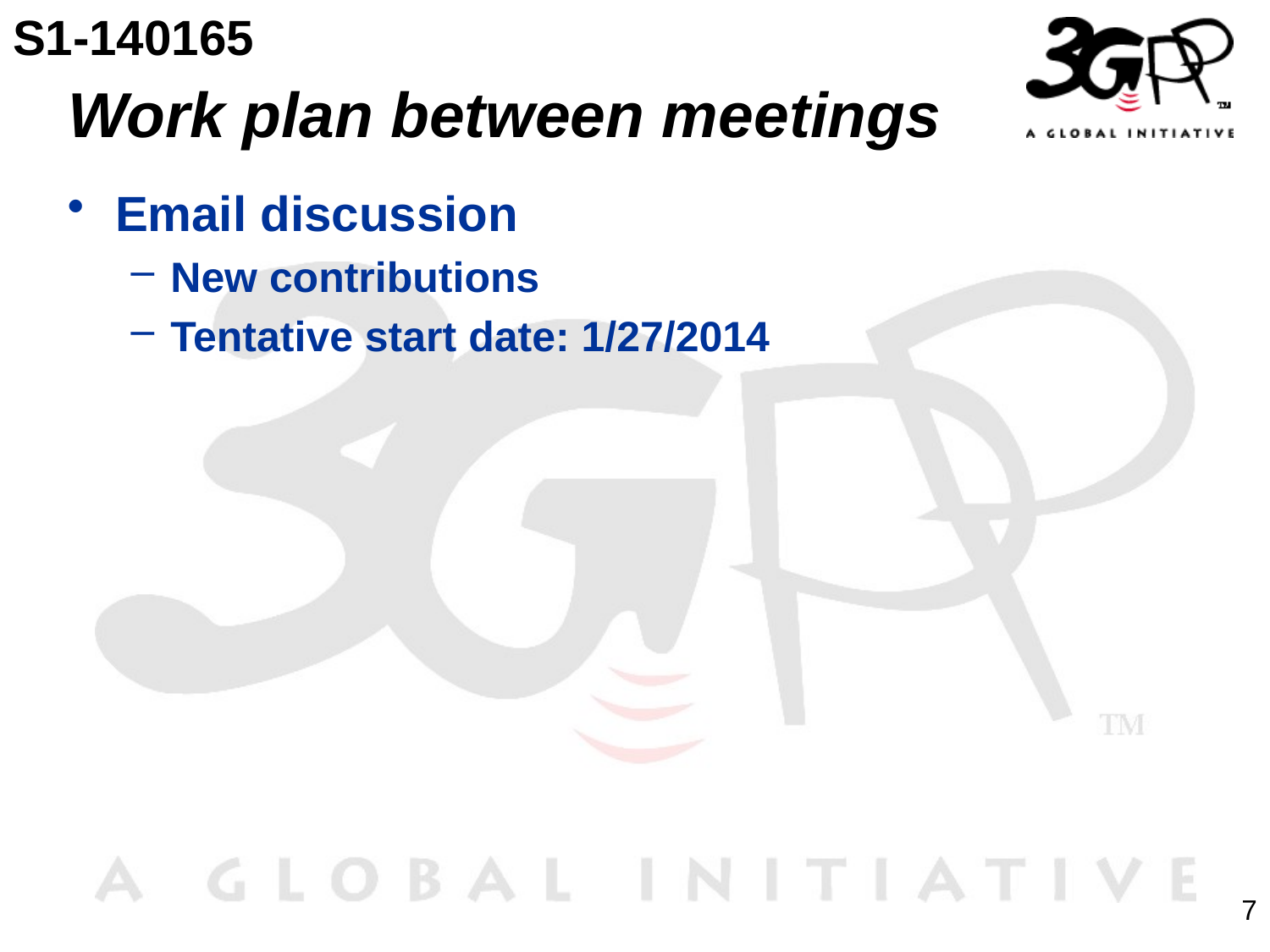

S1-140165
# Work plan between meetings
Email discussion
New contributions
Tentative start date: 1/27/2014
7